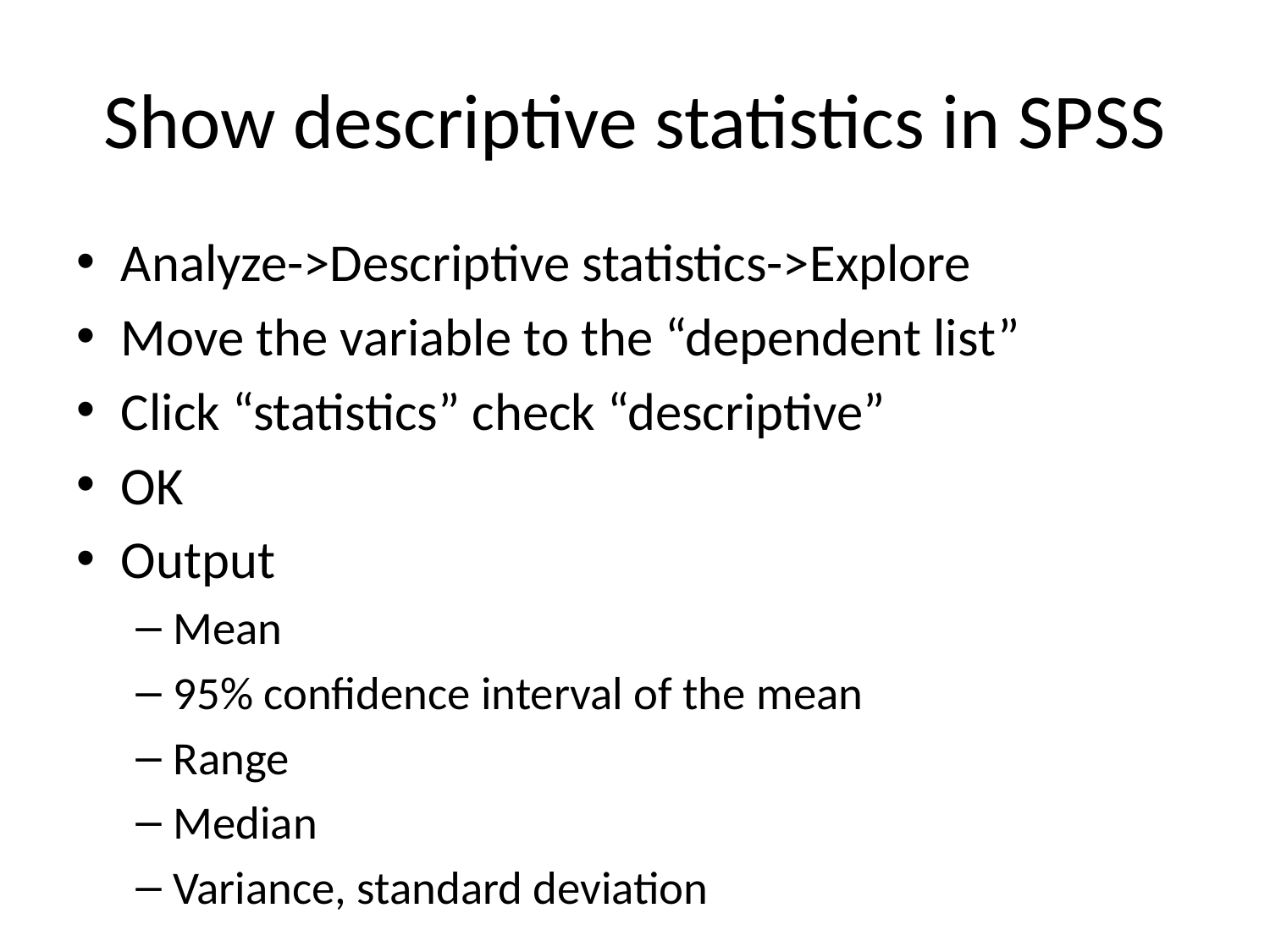

# Show descriptive statistics in SPSS
Analyze->Descriptive statistics->Explore
Move the variable to the “dependent list”
Click “statistics” check “descriptive”
OK
Output
Mean
95% confidence interval of the mean
Range
Median
Variance, standard deviation